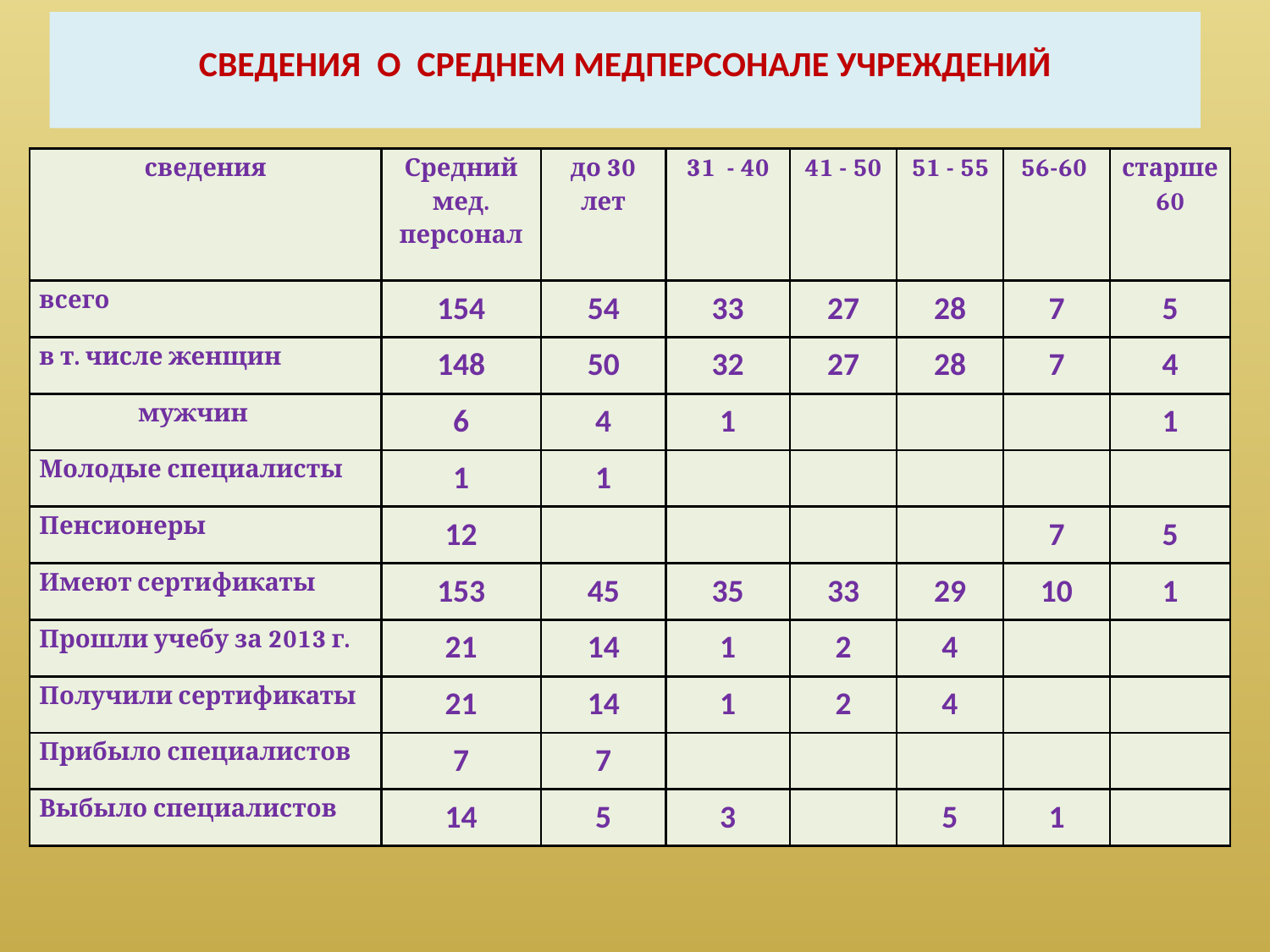

СВЕДЕНИЯ  О  СРЕДНЕМ МЕДПЕРСОНАЛЕ УЧРЕЖДЕНИЙ

| сведения | Средний мед. персонал | до 30 лет | 31 - 40 | 41 - 50 | 51 - 55 | 56-60 | старше60 |
| --- | --- | --- | --- | --- | --- | --- | --- |
| всего | 154 | 54 | 33 | 27 | 28 | 7 | 5 |
| в т. числе женщин | 148 | 50 | 32 | 27 | 28 | 7 | 4 |
| мужчин | 6 | 4 | 1 |  |  |  | 1 |
| Молодые специалисты | 1 | 1 |  |  |  |  |  |
| Пенсионеры | 12 |  |  |  |  | 7 | 5 |
| Имеют сертификаты | 153 | 45 | 35 | 33 | 29 | 10 | 1 |
| Прошли учебу за 2013 г. | 21 | 14 | 1 | 2 | 4 |  |  |
| Получили сертификаты | 21 | 14 | 1 | 2 | 4 |  |  |
| Прибыло специалистов | 7 | 7 |  |  |  |  |  |
| Выбыло специалистов | 14 | 5 | 3 |  | 5 | 1 |  |